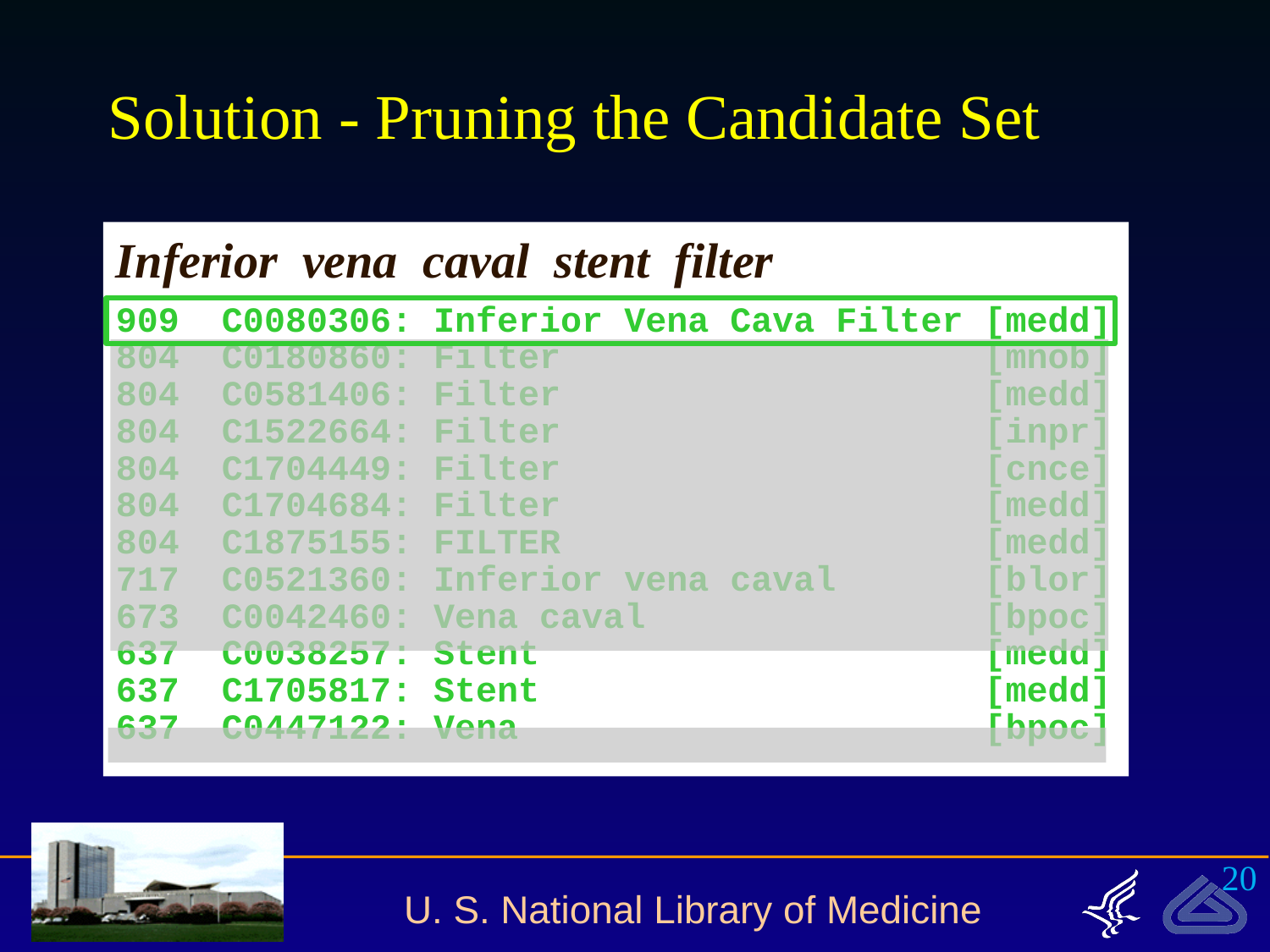

# Solution - Pruning the Candidate Set
Problems:
MetaMap runs far too long and/or runs out of memory
MTI’s overnight processing did not complete
Allow MetaMap to generate (perhaps suboptimal) results
in reasonable amount of time
without exceeding memory limits
Solution:  Prune out least useful candidates
Default maximum # of candidates: 35/phrase (heuristic)
Pruning under user control
Fewer candidates → Many fewer mappings
Inferior  vena  caval  stent  filter
909  C0080306: Inferior Vena Cava Filter [medd]
804  C0180860: Filter                    [mnob]
804  C0581406: Filter                    [medd]
804  C1522664: Filter                    [inpr]
804  C1704449: Filter                    [cnce]
804  C1704684: Filter                    [medd]
804  C1875155: FILTER                    [medd]
717  C0521360: Inferior vena caval       [blor]
673  C0042460: Vena caval                [bpoc]
637  C0038257: Stent                     [medd]
637  C1705817: Stent                     [medd]
637  C0447122: Vena                      [bpoc]

20